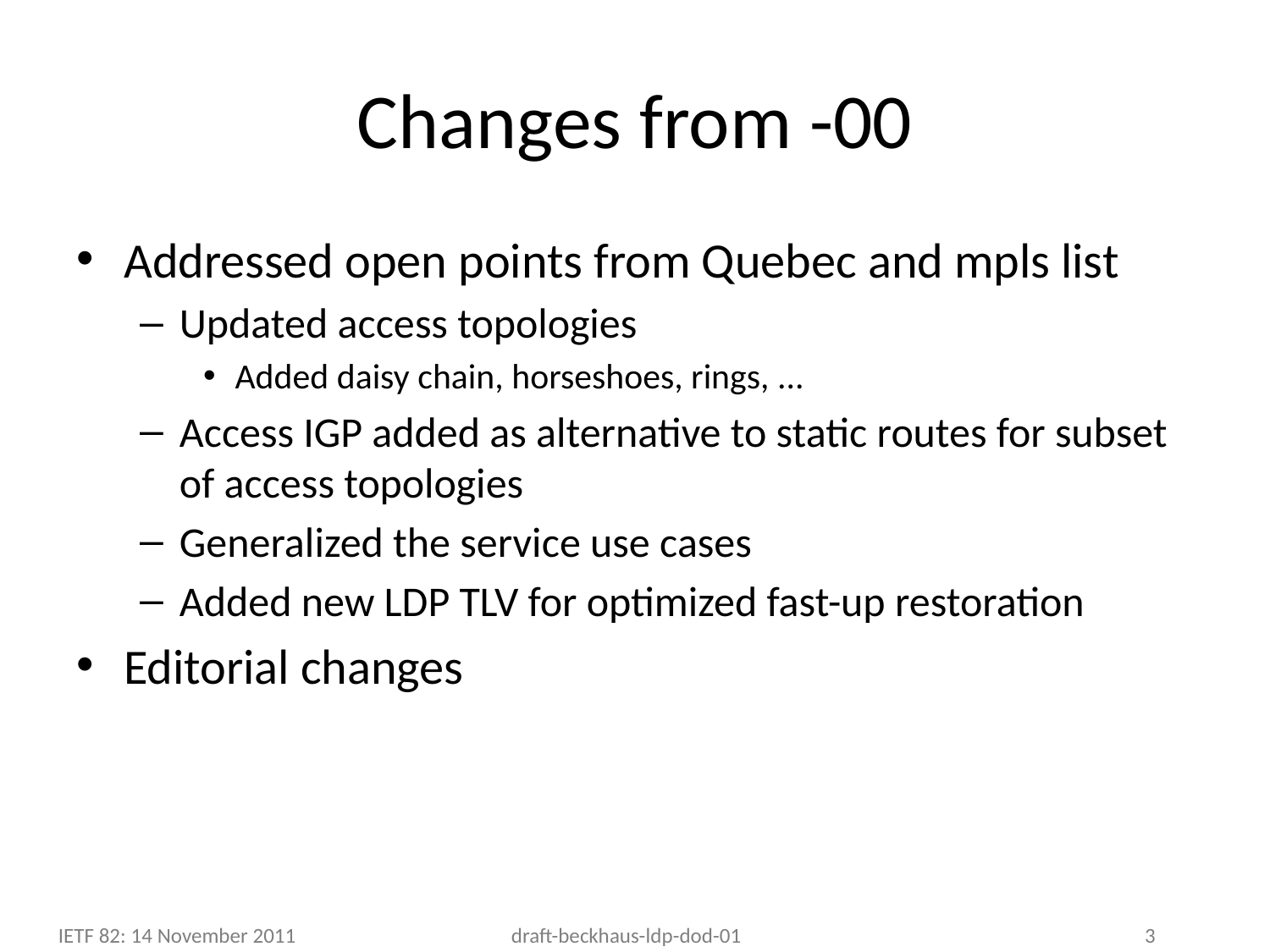

# Changes from -00
Addressed open points from Quebec and mpls list
Updated access topologies
Added daisy chain, horseshoes, rings, ...
Access IGP added as alternative to static routes for subset of access topologies
Generalized the service use cases
Added new LDP TLV for optimized fast-up restoration
Editorial changes